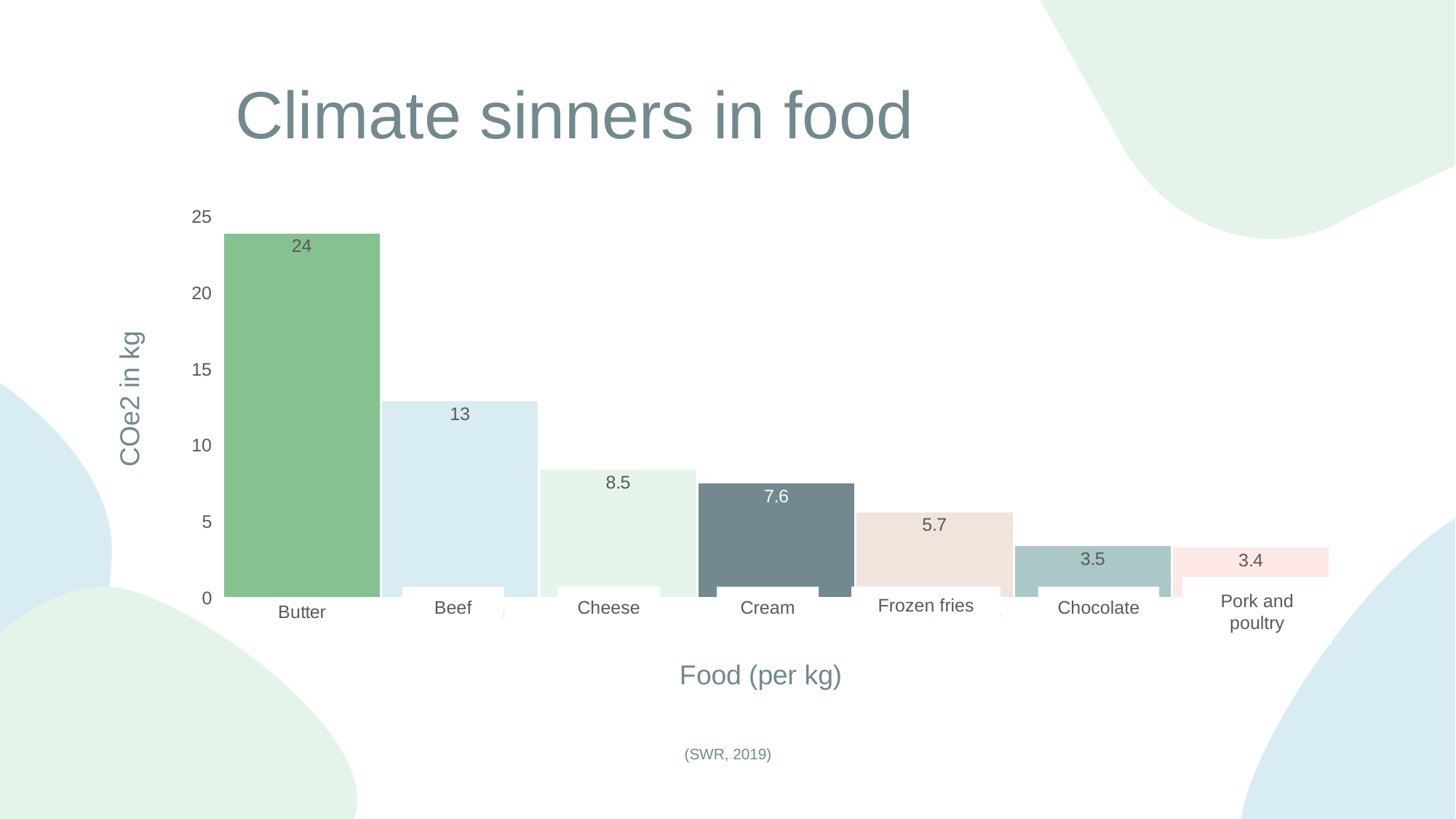

# Climate sinners in food

### Chart

| Category | CO2e in kg |
|---|---|
| Butter | 24.0 |
| Rindfleisch | 13.0 |
| Käse | 8.5 |
| Sahne | 7.6 |
| Tiefkühlpommes | 5.7 |
| Schokolade | 3.5 |
| Schweinefleisch und Geflügel | 3.4 |

Pork and poultry
Frozen fries
Cream
Chocolate
Cheese

Beef
(SWR, 2019)
10